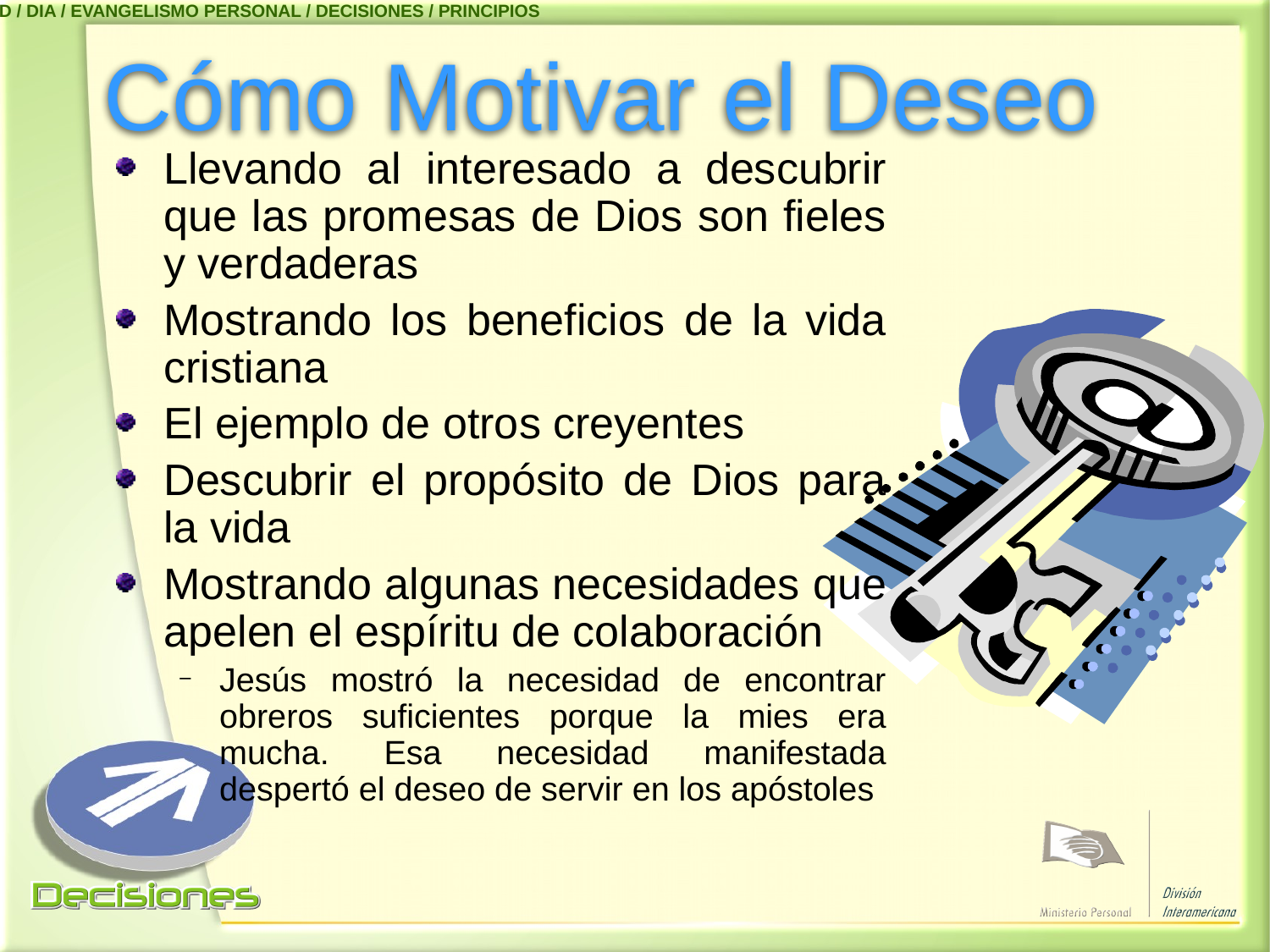

IASD / DIA / EVANGELISMO PERSONAL / DECISIONES / PRINCIPIOS
# Cómo Motivar el Deseo
Llevando al interesado a descubrir que las promesas de Dios son fieles y verdaderas
Mostrando los beneficios de la vida cristiana
El ejemplo de otros creyentes
Descubrir el propósito de Dios para la vida
Mostrando algunas necesidades que apelen el espíritu de colaboración
Jesús mostró la necesidad de encontrar obreros suficientes porque la mies era mucha. Esa necesidad manifestada despertó el deseo de servir en los apóstoles